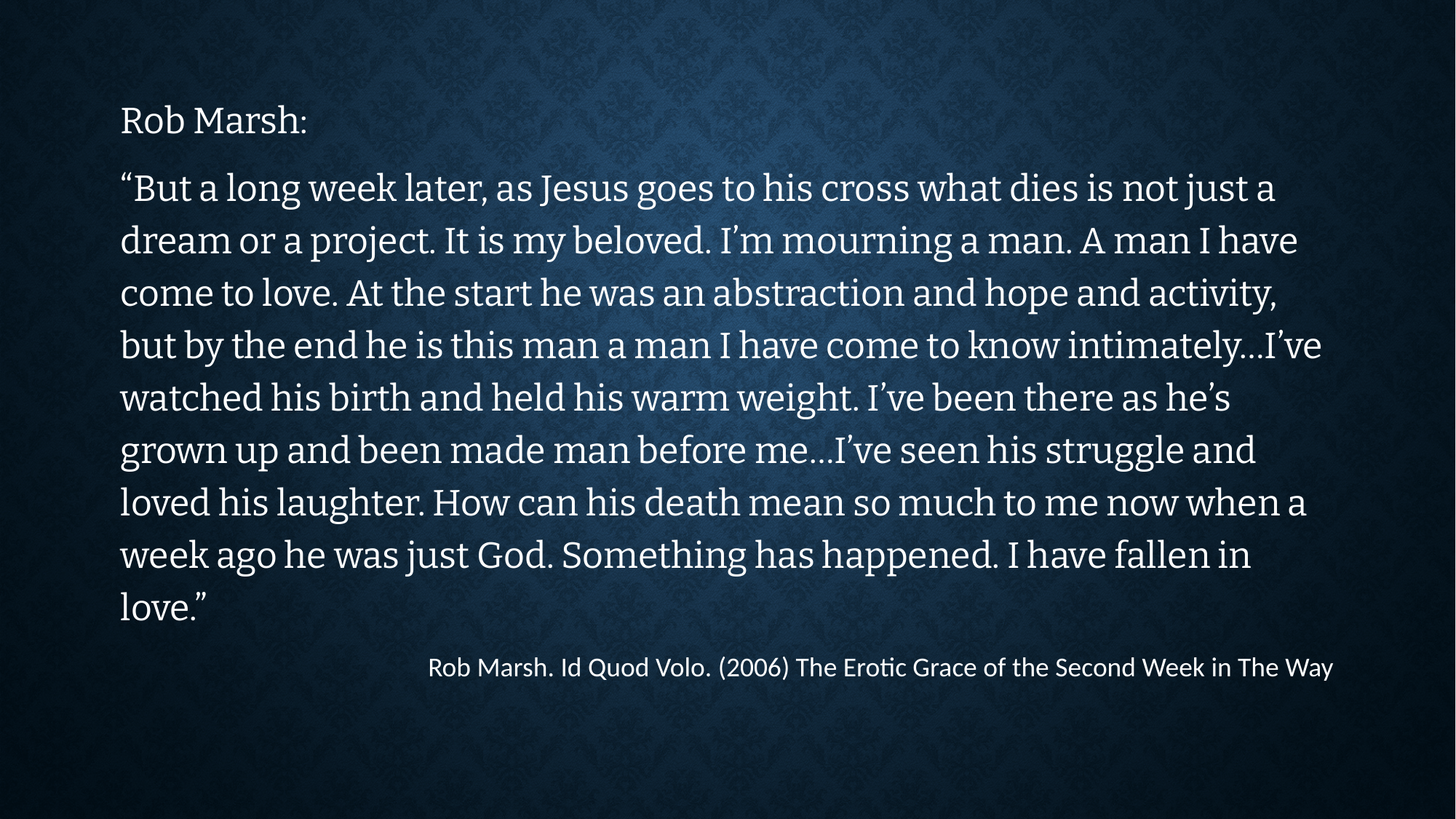

Rob Marsh:
“But a long week later, as Jesus goes to his cross what dies is not just a dream or a project. It is my beloved. I’m mourning a man. A man I have come to love. At the start he was an abstraction and hope and activity, but by the end he is this man a man I have come to know intimately…I’ve watched his birth and held his warm weight. I’ve been there as he’s grown up and been made man before me…I’ve seen his struggle and loved his laughter. How can his death mean so much to me now when a week ago he was just God. Something has happened. I have fallen in love.”
Rob Marsh. Id Quod Volo. (2006) The Erotic Grace of the Second Week in The Way